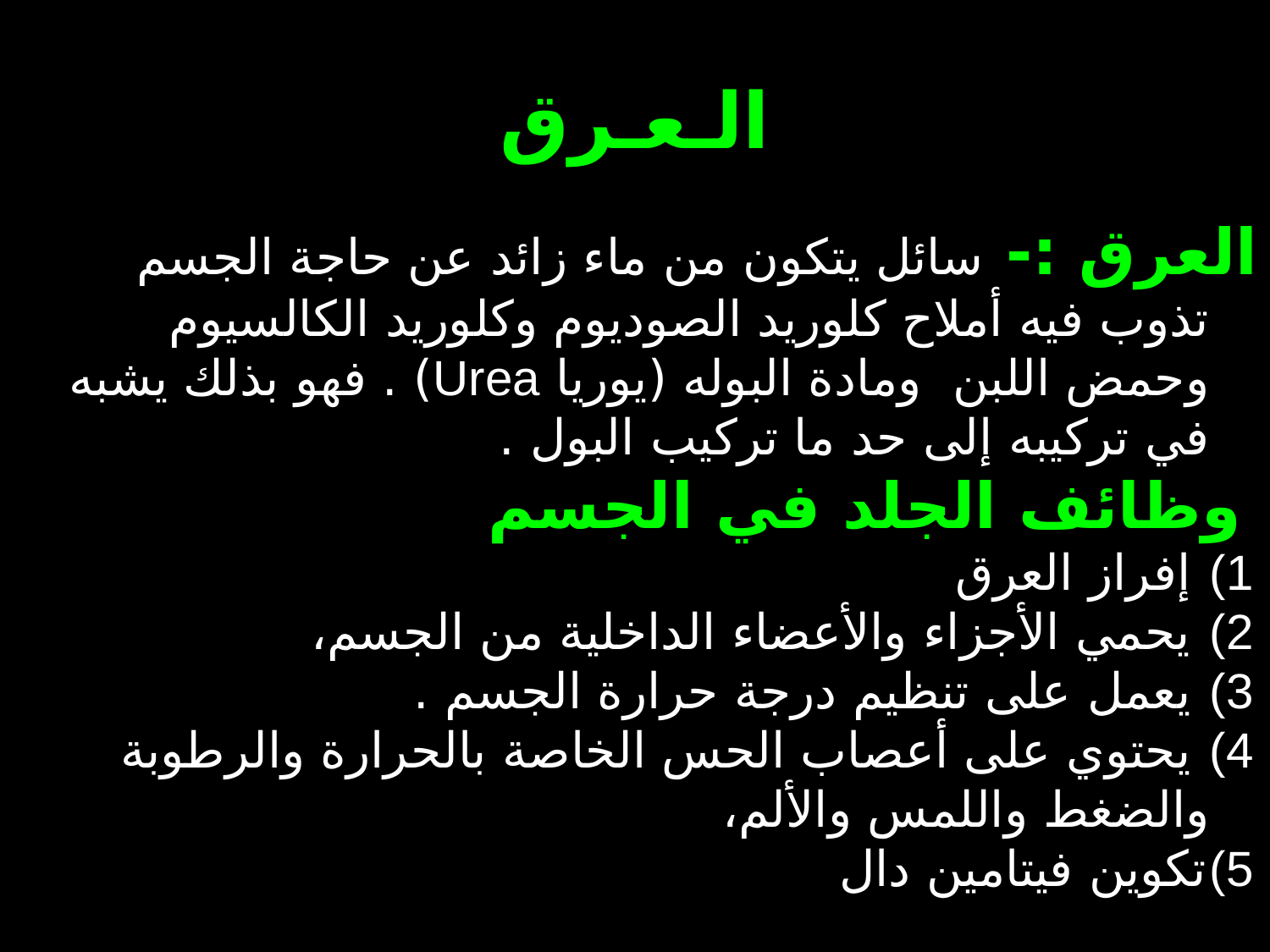

# الـعـرق
العرق :- سائل يتكون من ماء زائد عن حاجة الجسم تذوب فيه أملاح كلوريد الصوديوم وكلوريد الكالسيوم وحمض اللبن  ومادة البوله (يوريا Urea) . فهو بذلك يشبه في تركيبه إلى حد ما تركيب البول .
 وظائف الجلد في الجسم
 إفراز العرق
 يحمي الأجزاء والأعضاء الداخلية من الجسم،
 يعمل على تنظيم درجة حرارة الجسم .
 يحتوي على أعصاب الحس الخاصة بالحرارة والرطوبة والضغط واللمس والألم،
تكوين فيتامين دال